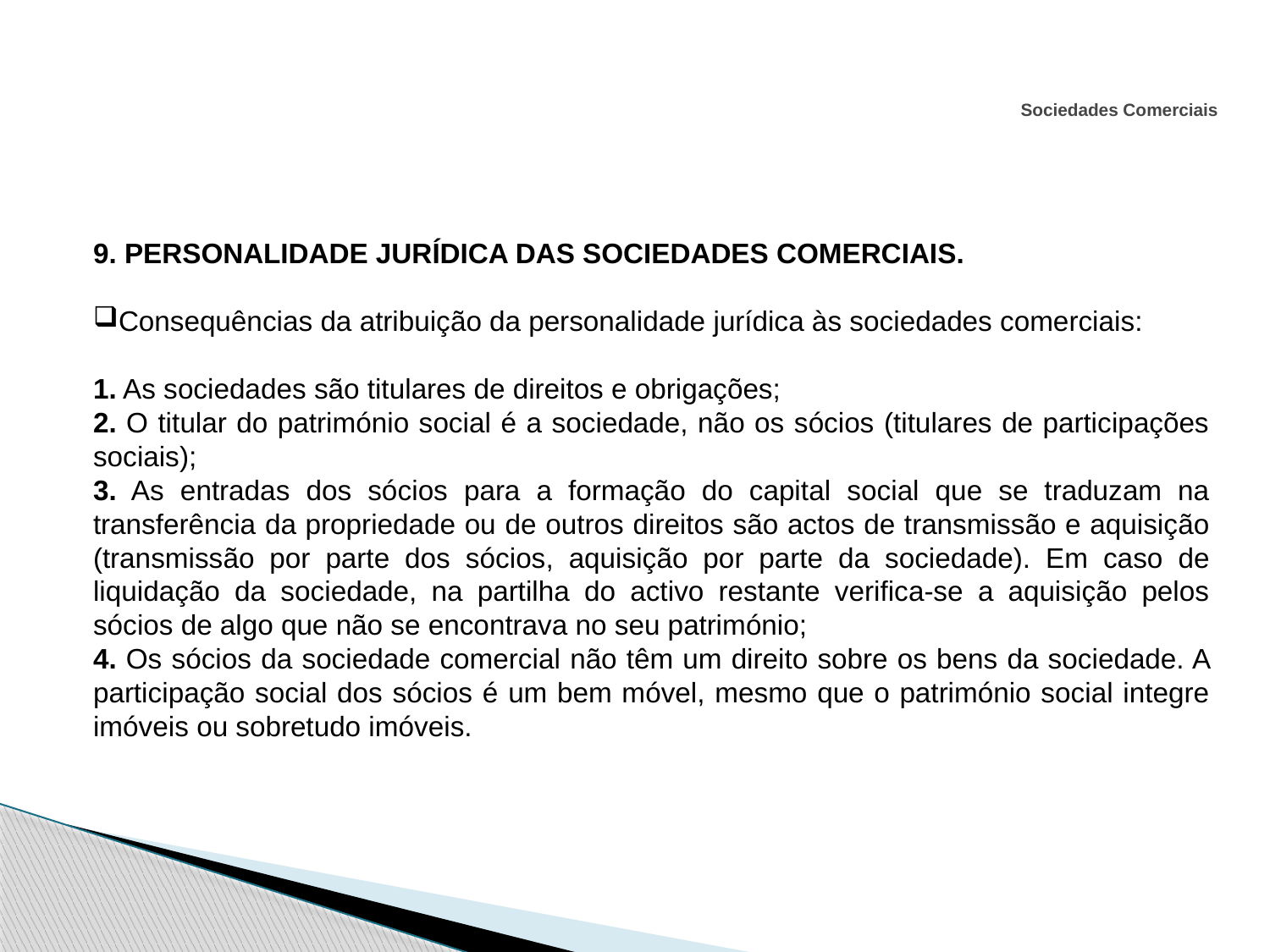

# Sociedades Comerciais
9. PERSONALIDADE JURÍDICA DAS SOCIEDADES COMERCIAIS.

Consequências da atribuição da personalidade jurídica às sociedades comerciais:

1. As sociedades são titulares de direitos e obrigações;
2. O titular do património social é a sociedade, não os sócios (titulares de participações sociais);
3. As entradas dos sócios para a formação do capital social que se traduzam na transferência da propriedade ou de outros direitos são actos de transmissão e aquisição (transmissão por parte dos sócios, aquisição por parte da sociedade). Em caso de liquidação da sociedade, na partilha do activo restante verifica-se a aquisição pelos sócios de algo que não se encontrava no seu património;
4. Os sócios da sociedade comercial não têm um direito sobre os bens da sociedade. A participação social dos sócios é um bem móvel, mesmo que o património social integre imóveis ou sobretudo imóveis.